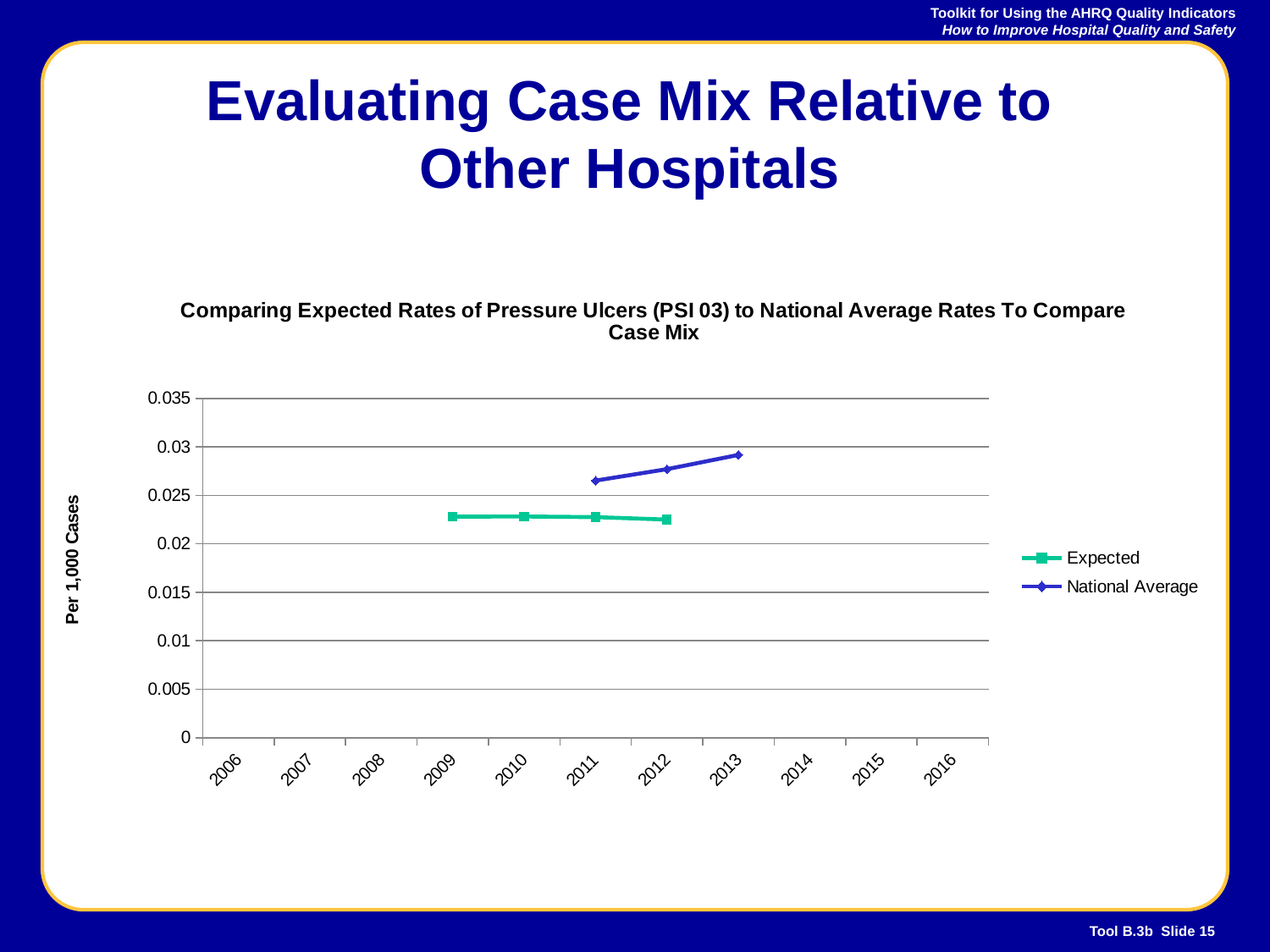

Evaluating Case Mix Relative to Other Hospitals

### Chart: Comparing Expected Rates of Pressure Ulcers (PSI 03) to National Average Rates To Compare Case Mix

| Category | Expected | National Average |
|---|---|---|
| 2006 | None | None |
| 2007 | None | None |
| 2008 | None | None |
| 2009 | 0.0228119 | None |
| 2010 | 0.02283 | None |
| 2011 | 0.0227609 | 0.02653 |
| 2012 | 0.02251 | 0.02771 |
| 2013 | None | 0.02918 |
| 2014 | None | None |
| 2015 | None | None |
| 2016 | None | None |